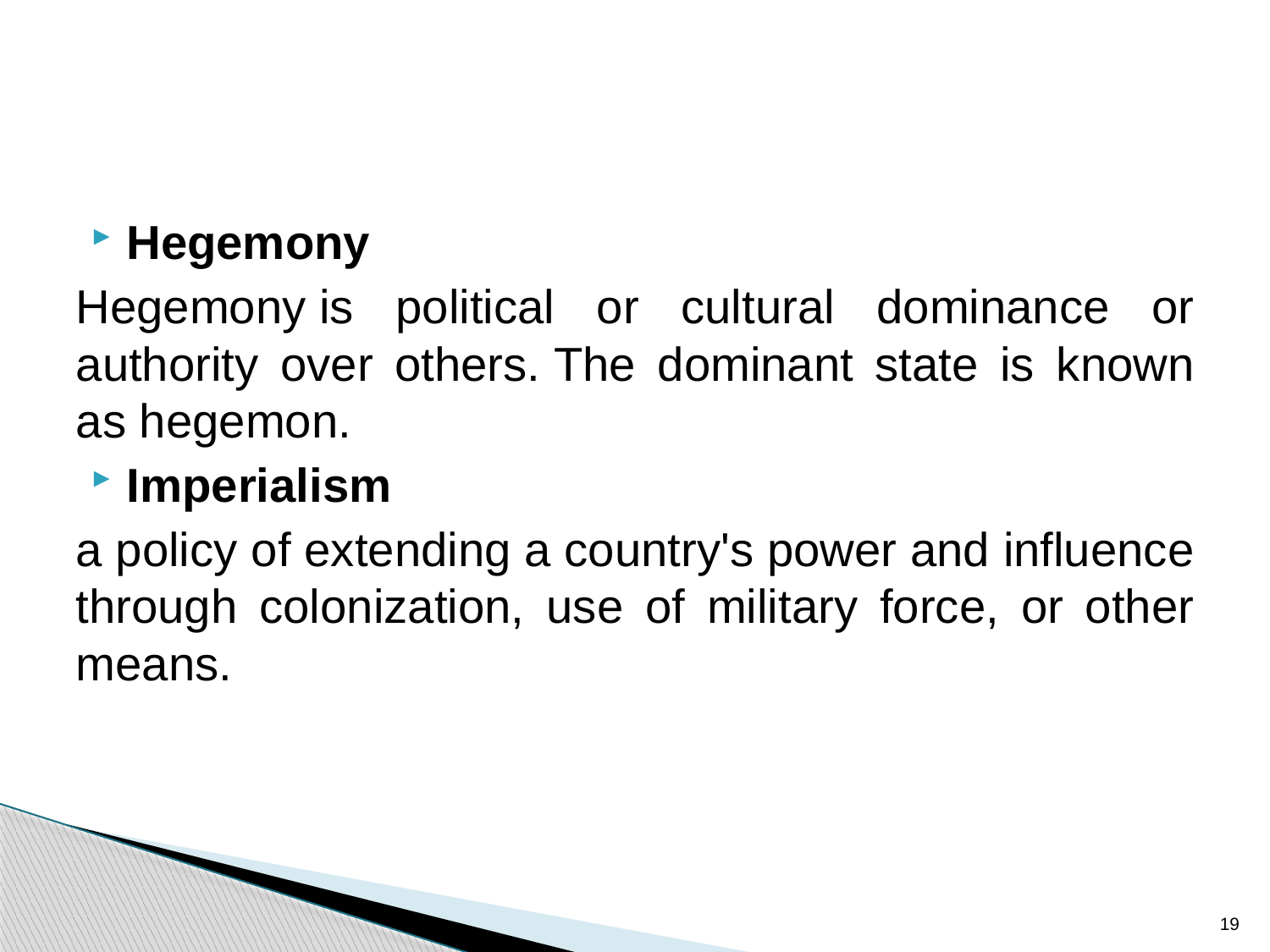

#
Hegemony
Hegemony is political or cultural dominance or authority over others. The dominant state is known as hegemon.
Imperialism
a policy of extending a country's power and influence through colonization, use of military force, or other means.
19